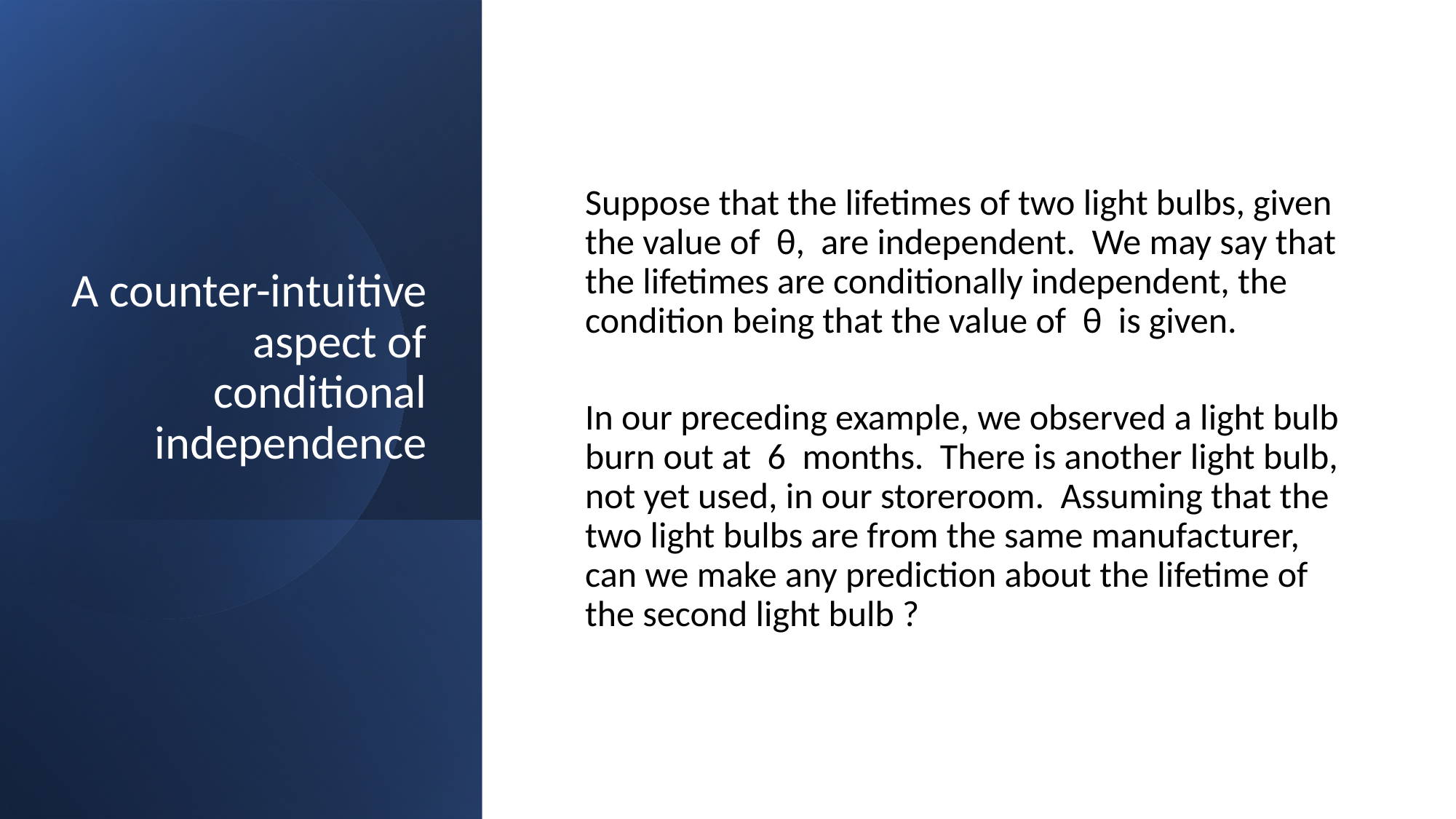

# A counter-intuitive aspect of conditional independence
Suppose that the lifetimes of two light bulbs, given the value of  θ,  are independent.  We may say that the lifetimes are conditionally independent, the condition being that the value of  θ  is given.

In our preceding example, we observed a light bulb burn out at  6  months.  There is another light bulb, not yet used, in our storeroom.  Assuming that the two light bulbs are from the same manufacturer, can we make any prediction about the lifetime of the second light bulb ?